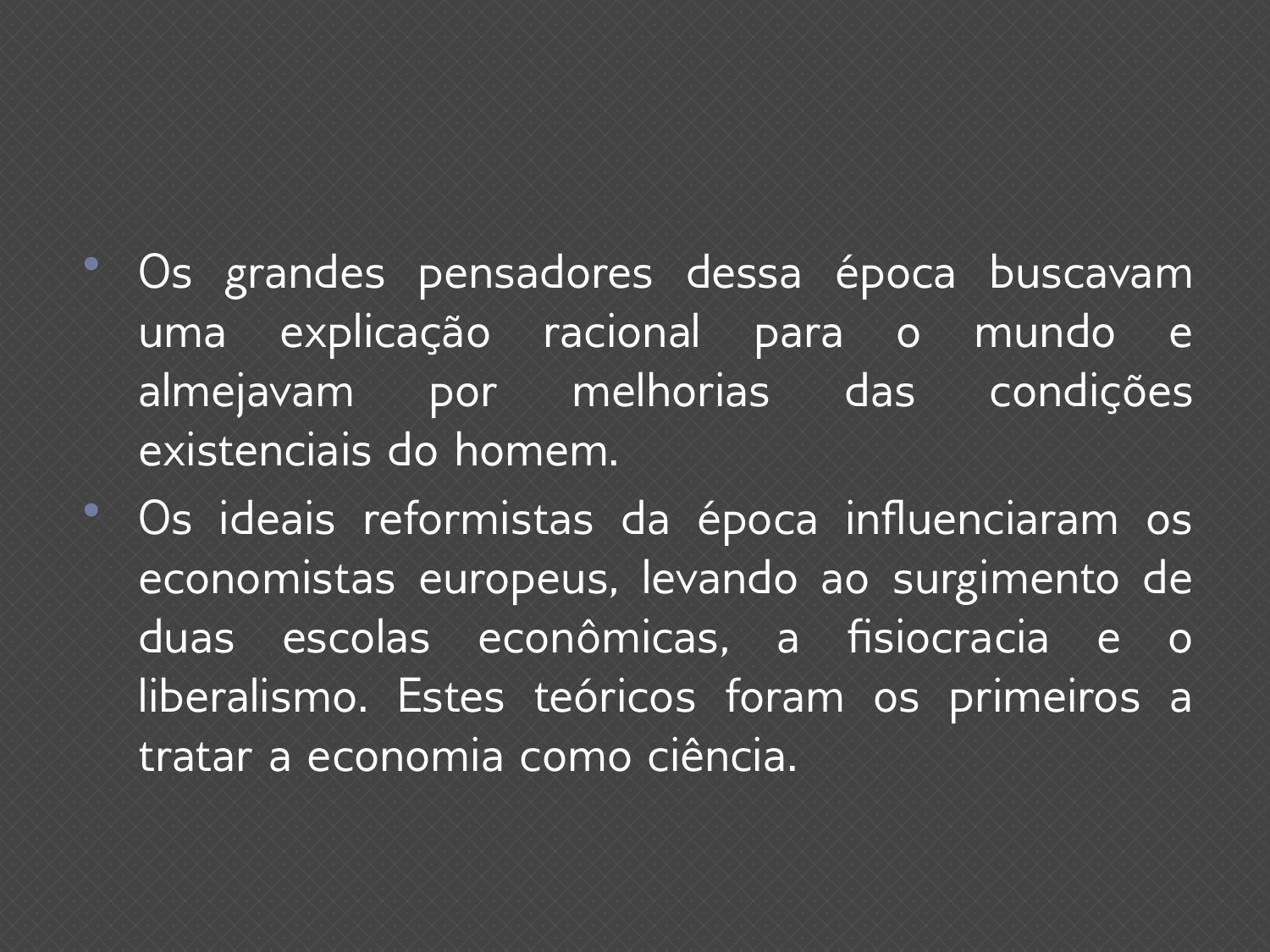

#
Os grandes pensadores dessa época buscavam uma explicação racional para o mundo e almejavam por melhorias das condições existenciais do homem.
Os ideais reformistas da época influenciaram os economistas europeus, levando ao surgimento de duas escolas econômicas, a fisiocracia e o liberalismo. Estes teóricos foram os primeiros a tratar a economia como ciência.